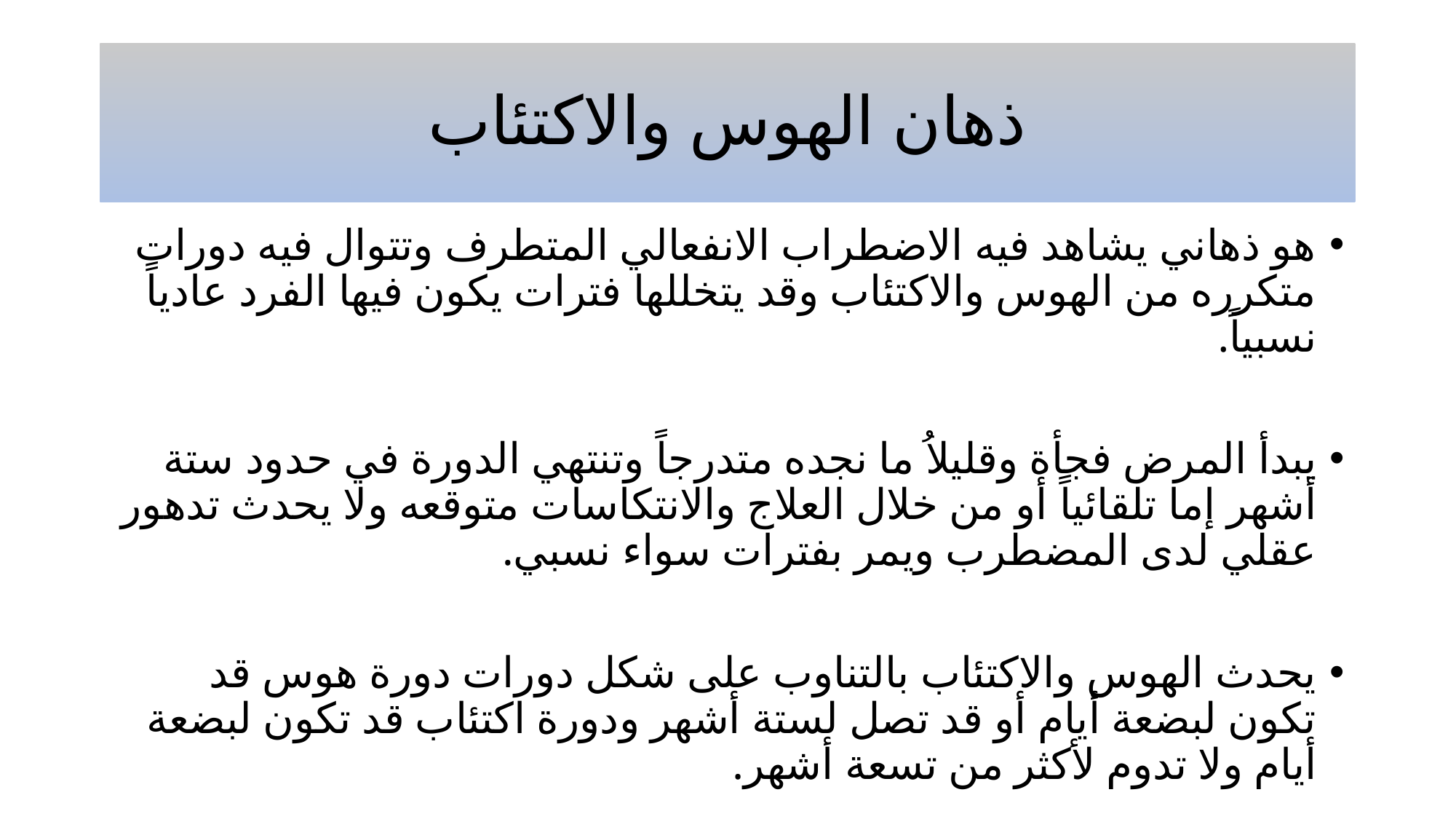

# ذهان الهوس والاكتئاب
هو ذهاني يشاهد فيه الاضطراب الانفعالي المتطرف وتتوال فيه دورات متكرره من الهوس والاكتئاب وقد يتخللها فترات يكون فيها الفرد عادياً نسبياً.

يبدأ المرض فجأة وقليلاُ ما نجده متدرجاً وتنتهي الدورة في حدود ستة أشهر إما تلقائياً أو من خلال العلاج والانتكاسات متوقعه ولا يحدث تدهور عقلي لدى المضطرب ويمر بفترات سواء نسبي.

يحدث الهوس والاكتئاب بالتناوب على شكل دورات دورة هوس قد تكون لبضعة أيام أو قد تصل لستة أشهر ودورة اكتئاب قد تكون لبضعة أيام ولا تدوم لأكثر من تسعة أشهر.